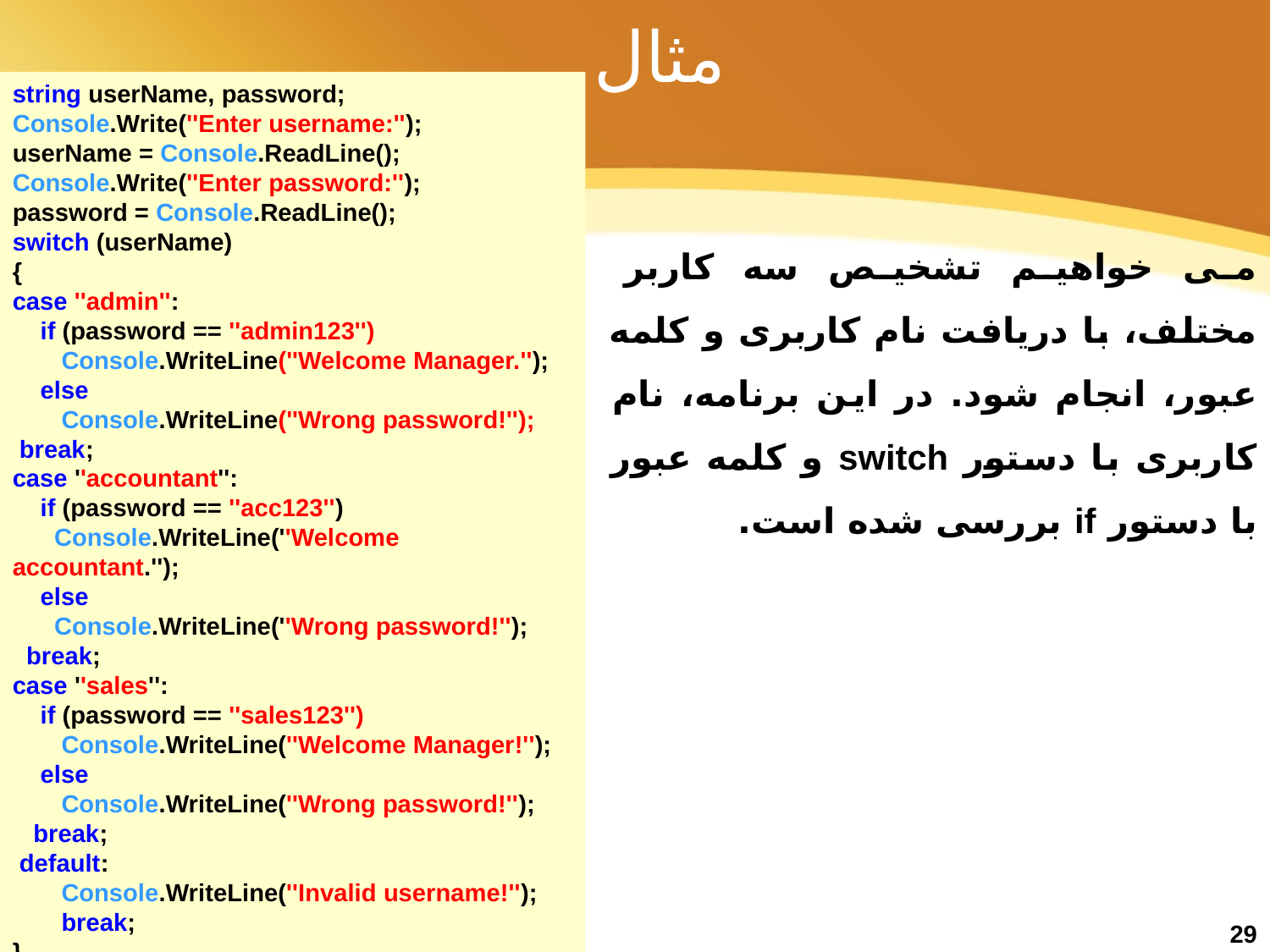

مثال
string userName, password;
Console.Write(''Enter username:'');
userName = Console.ReadLine();
Console.Write(''Enter password:'');
password = Console.ReadLine();
switch (userName)
{
case ''admin'':
    if (password == ''admin123'')
       Console.WriteLine(''Welcome Manager.'');
    else
       Console.WriteLine(''Wrong password!'');
 break;
case ''accountant'':
    if (password == ''acc123'')
      Console.WriteLine(''Welcome accountant.'');
    else
      Console.WriteLine(''Wrong password!'');
  break;
case ''sales'':
    if (password == ''sales123'')
       Console.WriteLine(''Welcome Manager!'');
    else
       Console.WriteLine(''Wrong password!'');
   break;
 default:
       Console.WriteLine(''Invalid username!'');
       break;
}
# می خواهیم تشخیص سه کاربر مختلف، با دریافت نام کاربری و کلمه عبور، انجام شود. در این برنامه، نام کاربری با دستور switch و کلمه عبور با دستور if بررسی شده است.
29